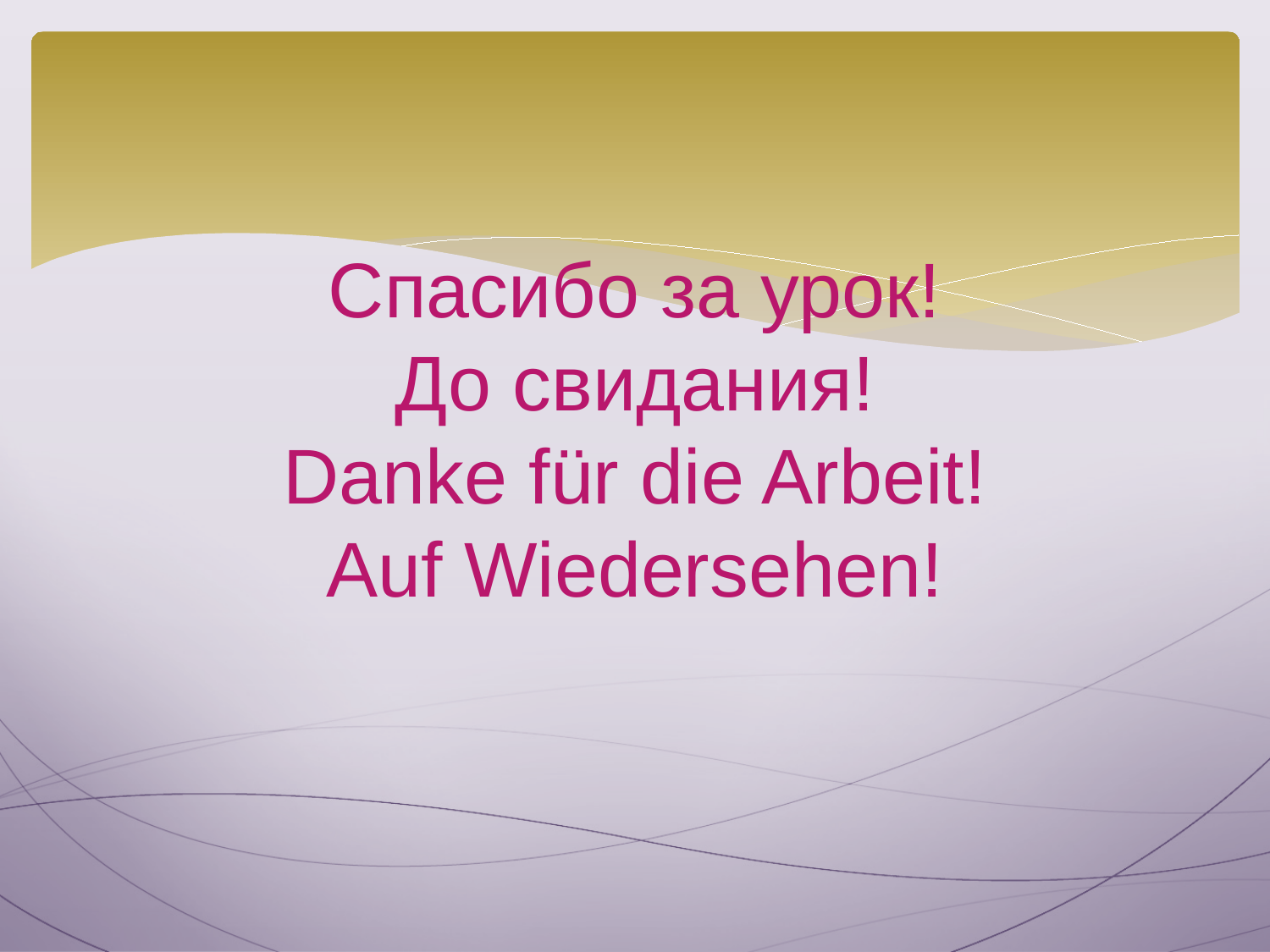

# Спасибо за урок! До свидания! Danke für die Arbeit! Auf Wiedersehen!